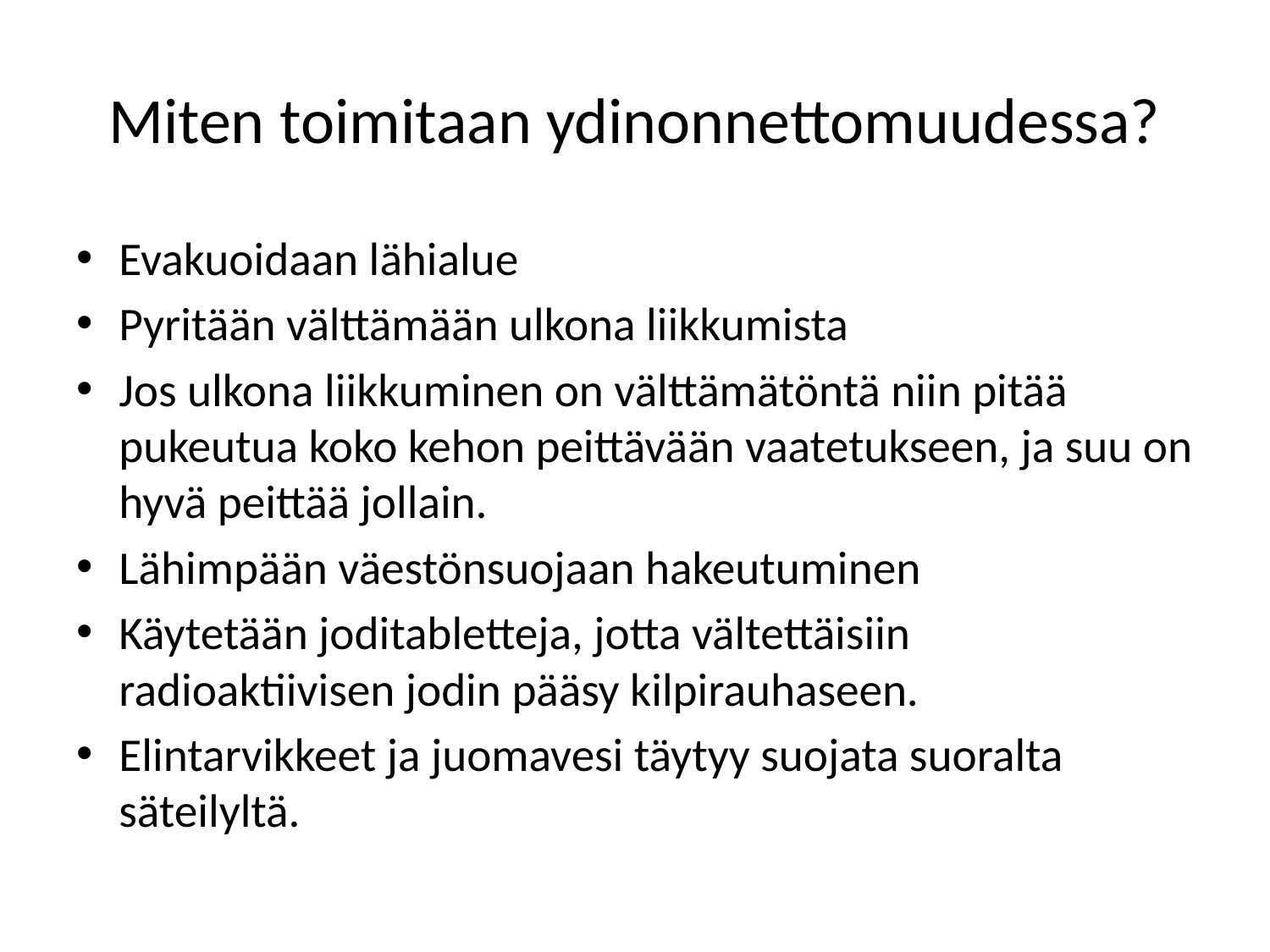

# Miten toimitaan ydinonnettomuudessa?
Evakuoidaan lähialue
Pyritään välttämään ulkona liikkumista
Jos ulkona liikkuminen on välttämätöntä niin pitää pukeutua koko kehon peittävään vaatetukseen, ja suu on hyvä peittää jollain.
Lähimpään väestönsuojaan hakeutuminen
Käytetään joditabletteja, jotta vältettäisiin radioaktiivisen jodin pääsy kilpirauhaseen.
Elintarvikkeet ja juomavesi täytyy suojata suoralta säteilyltä.